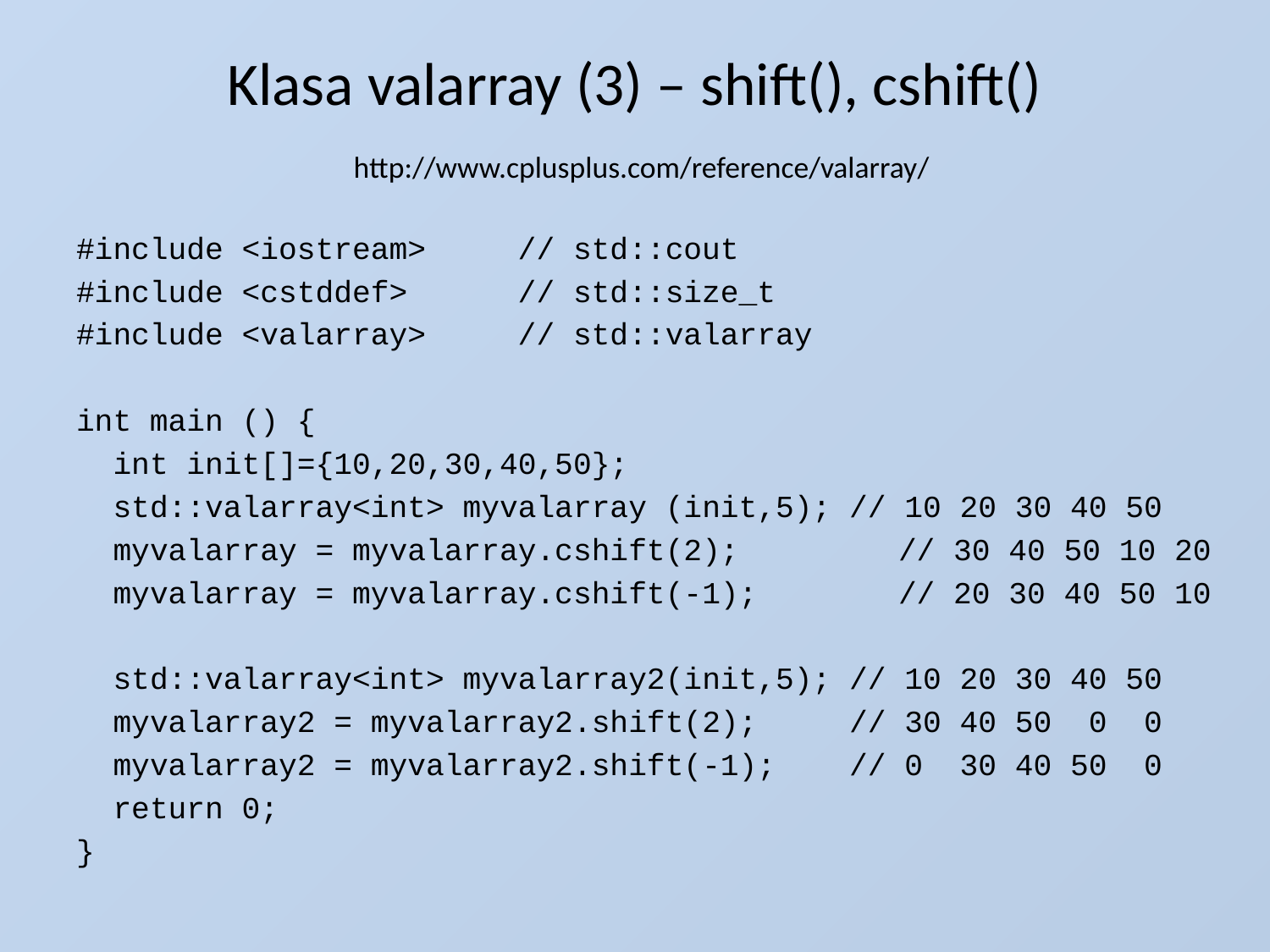

# Klasa valarray (3) – shift(), cshift() http://www.cplusplus.com/reference/valarray/
#include <iostream>     // std::cout
#include <cstddef>      // std::size_t
#include <valarray>     // std::valarray

int main () {
  int init[]={10,20,30,40,50};
  std::valarray<int> myvalarray (init,5); // 10 20 30 40 50
  myvalarray = myvalarray.cshift(2); 	  // 30 40 50 10 20
  myvalarray = myvalarray.cshift(-1); 	  // 20 30 40 50 10

  std::valarray<int> myvalarray2(init,5); // 10 20 30 40 50
  myvalarray2 = myvalarray2.shift(2);     // 30 40 50  0  0
  myvalarray2 = myvalarray2.shift(-1);    // 0  30 40 50  0
  return 0;
}